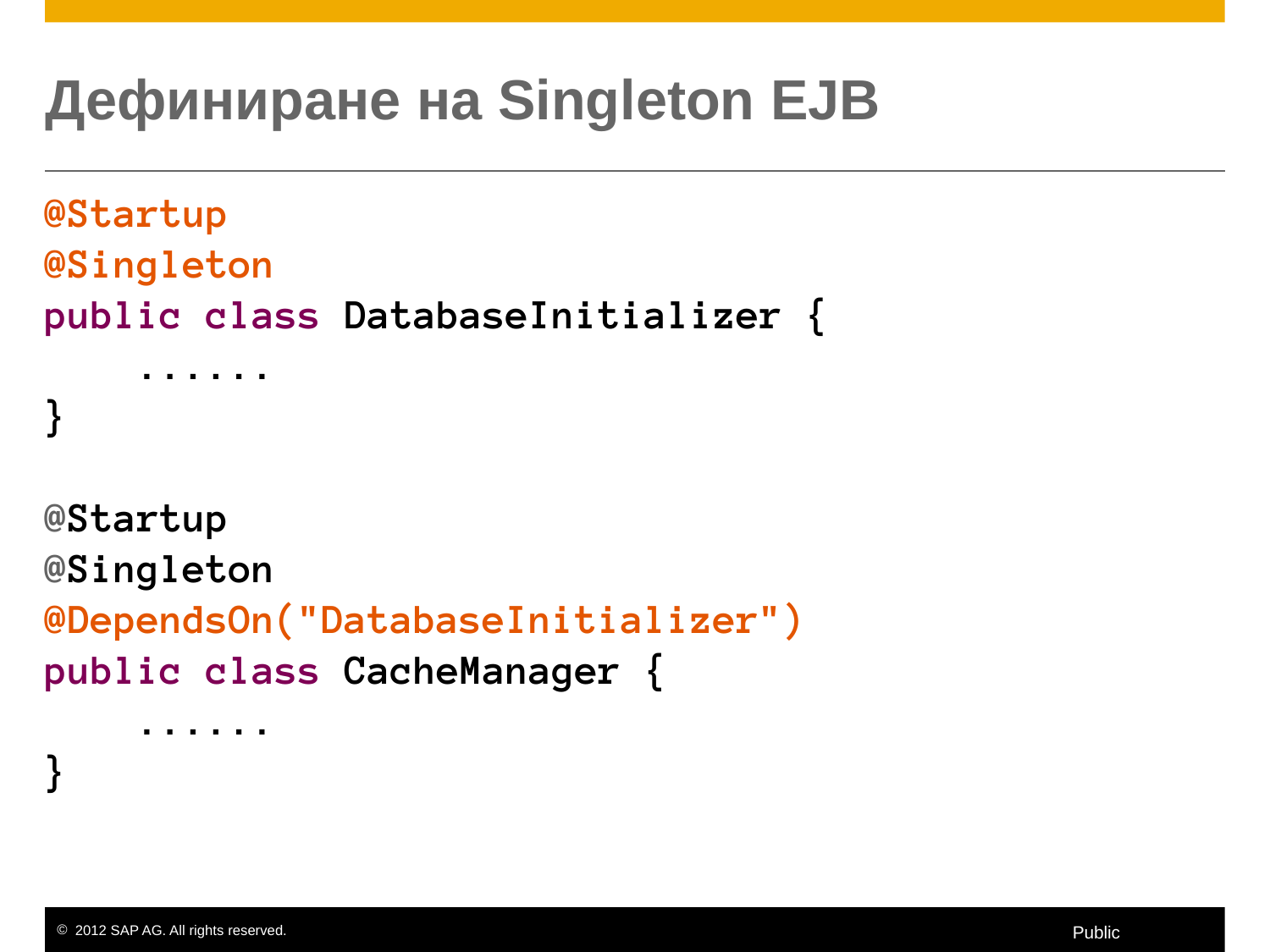

# Дефиниране на Singleton EJB
@Startup
@Singleton
public class DatabaseInitializer {
    ......
}
@Startup
@Singleton
@DependsOn("DatabaseInitializer")
public class CacheManager {
    ......
}